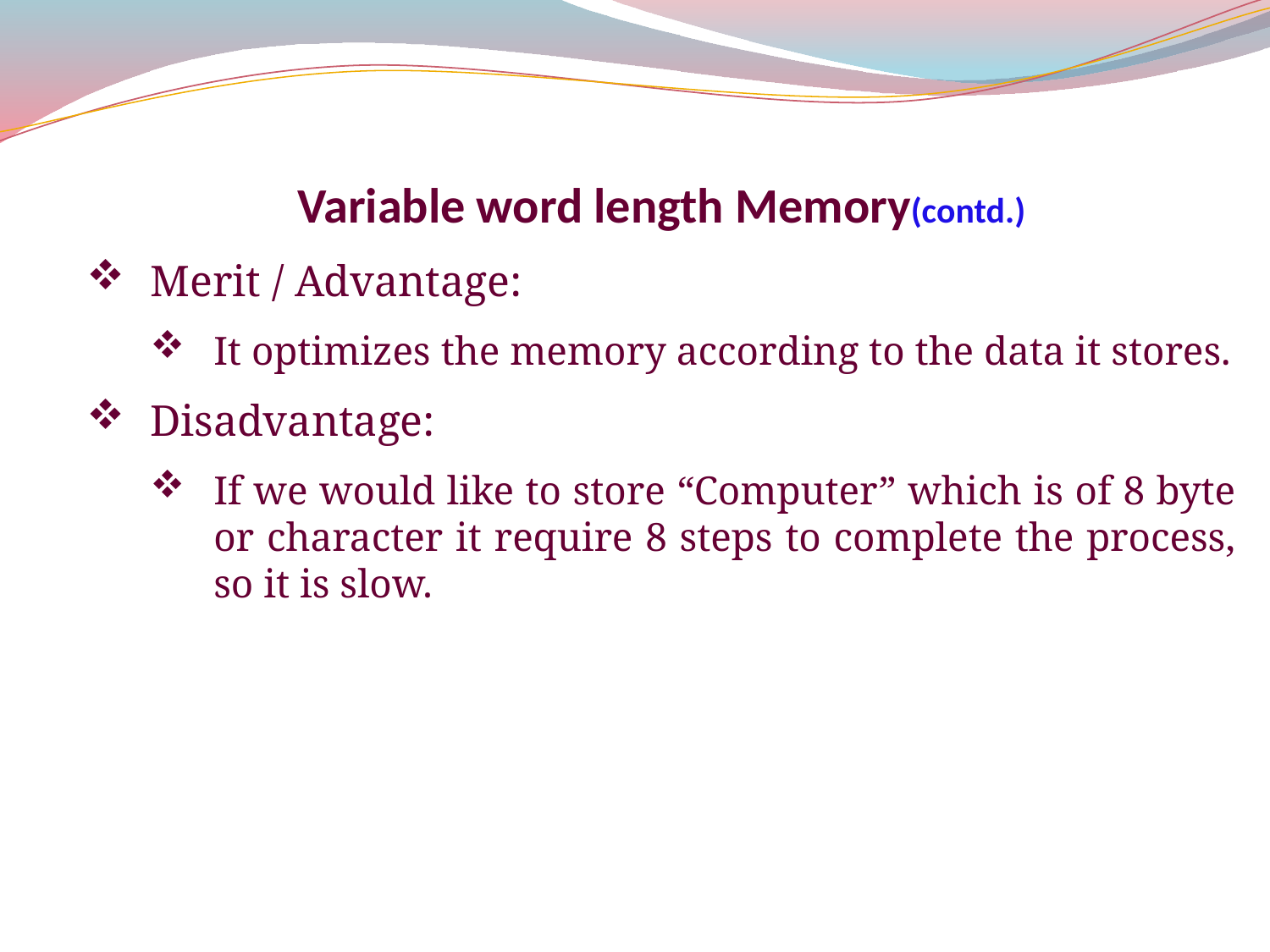

Variable word length Memory(contd.)
Merit / Advantage:
It optimizes the memory according to the data it stores.
Disadvantage:
If we would like to store “Computer” which is of 8 byte or character it require 8 steps to complete the process, so it is slow.